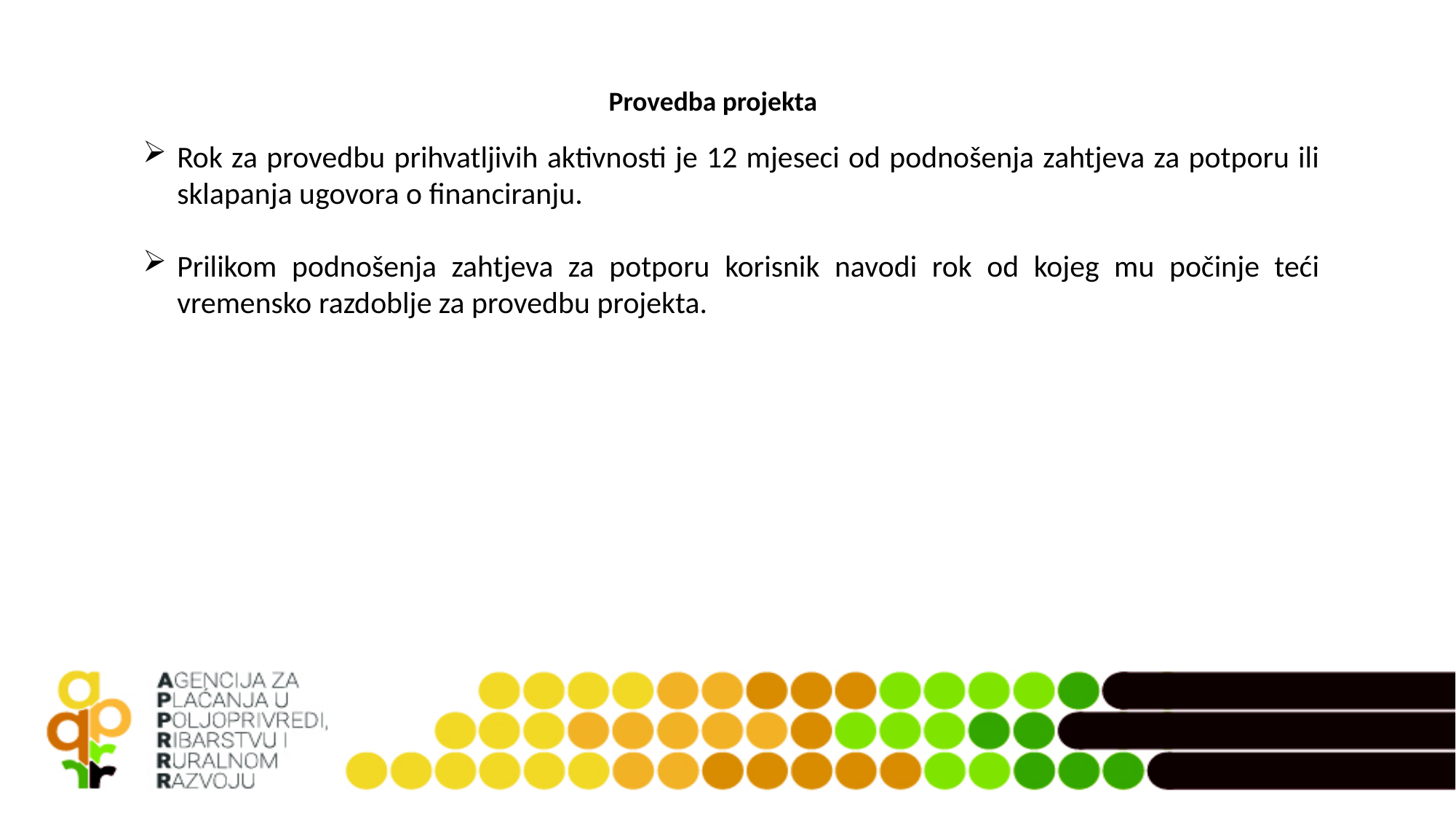

Provedba projekta

Rok za provedbu prihvatljivih aktivnosti je 12 mjeseci od podnošenja zahtjeva za potporu ili sklapanja ugovora o financiranju.

Prilikom podnošenja zahtjeva za potporu korisnik navodi rok od kojeg mu počinje teći vremensko razdoblje za provedbu projekta.